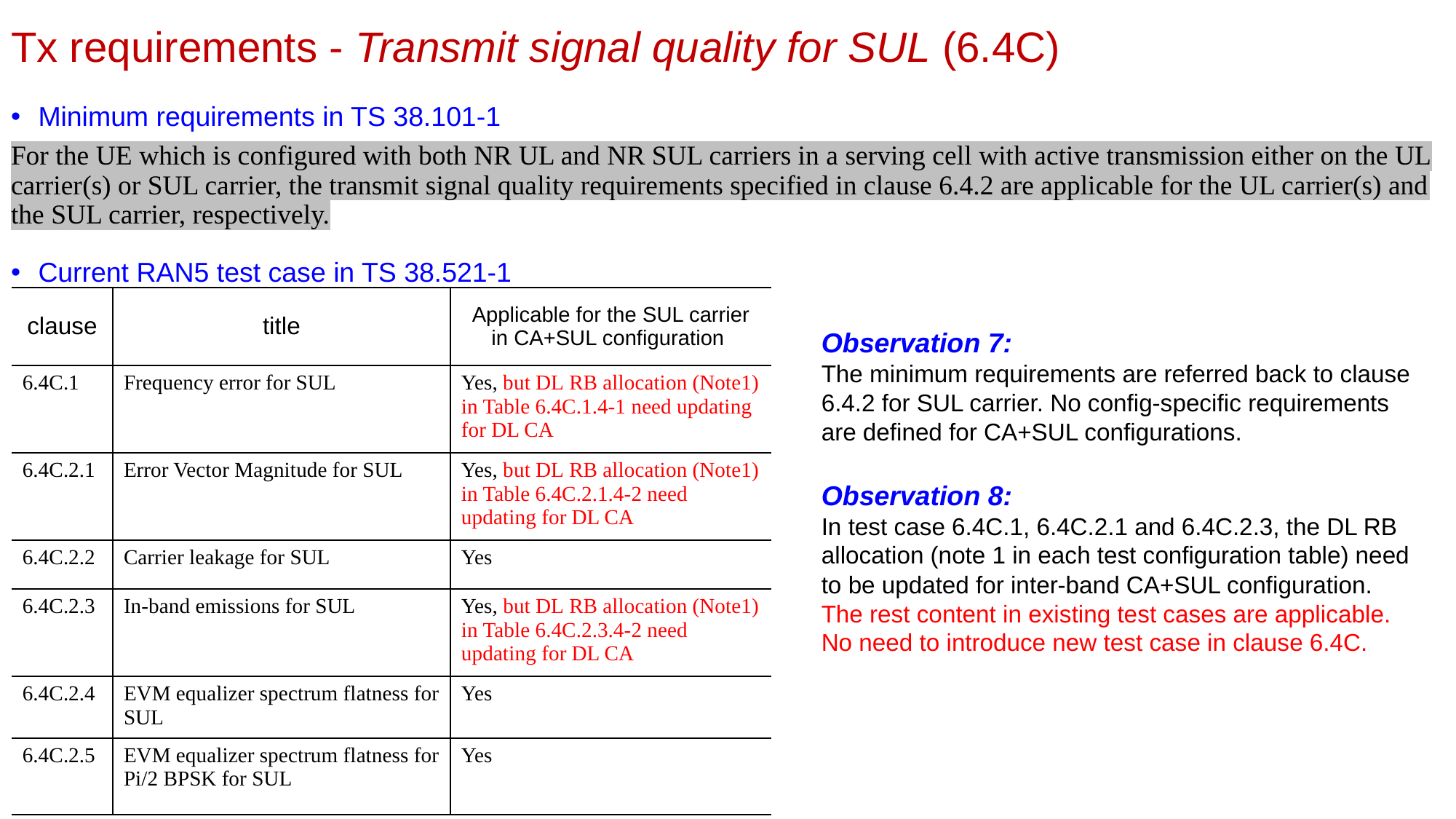

# Tx requirements - Transmit signal quality for SUL (6.4C)
Minimum requirements in TS 38.101-1
For the UE which is configured with both NR UL and NR SUL carriers in a serving cell with active transmission either on the UL carrier(s) or SUL carrier, the transmit signal quality requirements specified in clause 6.4.2 are applicable for the UL carrier(s) and the SUL carrier, respectively.
Current RAN5 test case in TS 38.521-1

| clause | title | Applicable for the SUL carrier in CA+SUL configuration |
| --- | --- | --- |
| 6.4C.1 | Frequency error for SUL | Yes, but DL RB allocation (Note1) in Table 6.4C.1.4-1 need updating for DL CA |
| 6.4C.2.1 | Error Vector Magnitude for SUL | Yes, but DL RB allocation (Note1) in Table 6.4C.2.1.4-2 need updating for DL CA |
| 6.4C.2.2 | Carrier leakage for SUL | Yes |
| 6.4C.2.3 | In-band emissions for SUL | Yes, but DL RB allocation (Note1) in Table 6.4C.2.3.4-2 need updating for DL CA |
| 6.4C.2.4 | EVM equalizer spectrum flatness for SUL | Yes |
| 6.4C.2.5 | EVM equalizer spectrum flatness for Pi/2 BPSK for SUL | Yes |
Observation 7:
The minimum requirements are referred back to clause 6.4.2 for SUL carrier. No config-specific requirements are defined for CA+SUL configurations.

Observation 8:
In test case 6.4C.1, 6.4C.2.1 and 6.4C.2.3, the DL RB allocation (note 1 in each test configuration table) need to be updated for inter-band CA+SUL configuration.
The rest content in existing test cases are applicable. No need to introduce new test case in clause 6.4C.